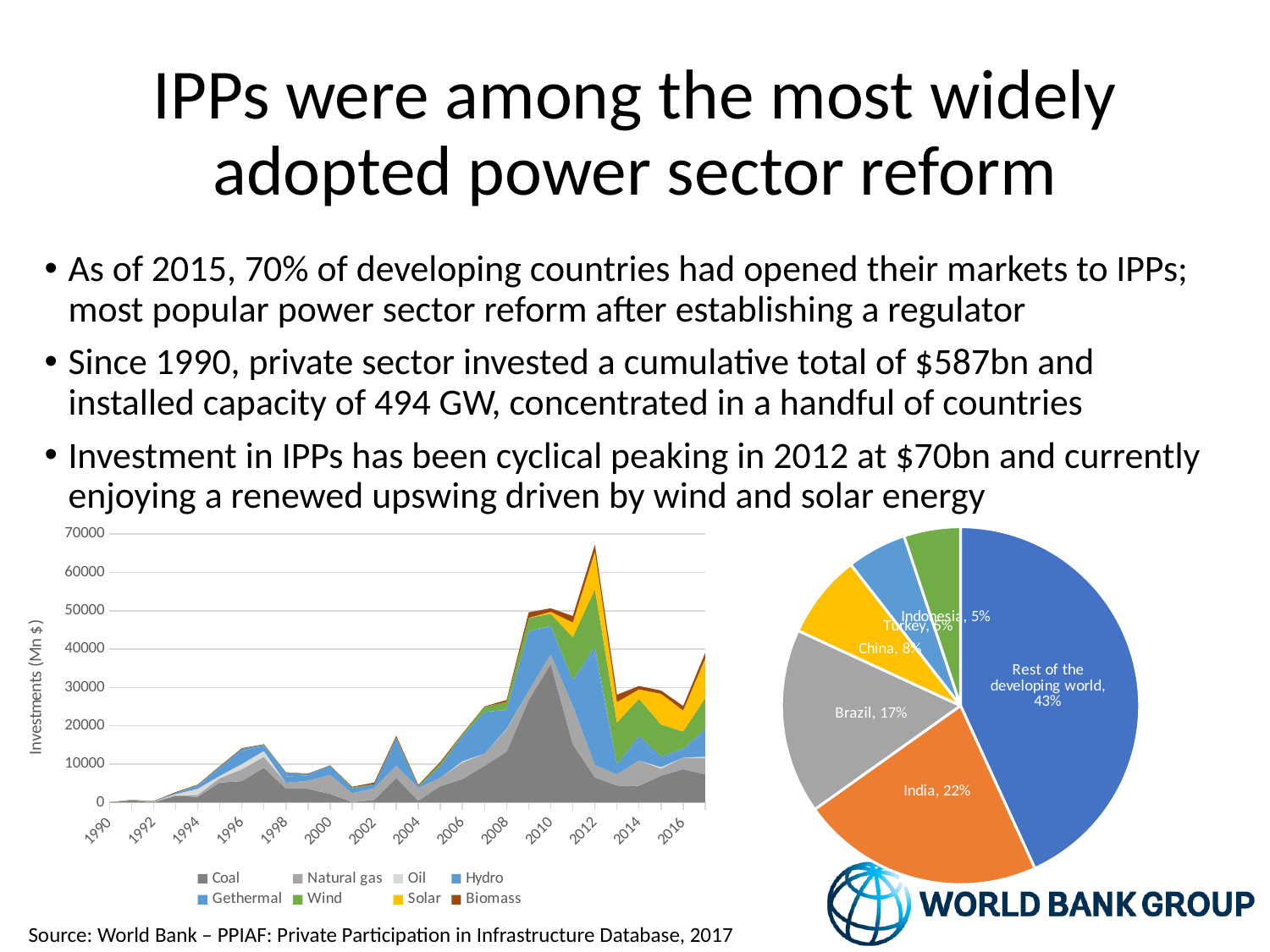

# IPPs were among the most widely adopted power sector reform
As of 2015, 70% of developing countries had opened their markets to IPPs; most popular power sector reform after establishing a regulator
Since 1990, private sector invested a cumulative total of $587bn and installed capacity of 494 GW, concentrated in a handful of countries
Investment in IPPs has been cyclical peaking in 2012 at $70bn and currently enjoying a renewed upswing driven by wind and solar energy

### Chart

| Category | Coal | Natural gas | Oil | Hydro | Gethermal | Wind | Solar | Biomass |
|---|---|---|---|---|---|---|---|---|
| 1990 | 0.0 | 0.0 | 0.0 | 68.0 | 0.0 | 0.0 | 0.0 | 0.0 |
| 1991 | 613.6 | 0.0 | 0.0 | 0.0 | 0.0 | 0.0 | 0.0 | 0.0 |
| 1992 | 11.0 | 297.0 | 0.0 | 64.2 | 0.0 | 0.0 | 0.0 | 0.0 |
| 1993 | 1709.7 | 175.0 | 282.0 | 88.74000000000001 | 273.0 | 0.0 | 0.0 | 171.3 |
| 1994 | 1488.8 | 496.0 | 1602.6 | 662.0 | 337.0 | 12.3 | 0.0 | 77.5 |
| 1995 | 5201.67 | 1144.2 | 621.1 | 1846.1 | 527.0 | 28.5 | 0.0 | 104.8 |
| 1996 | 5562.7 | 3114.9 | 1358.9 | 3459.3 | 504.0 | 9.3 | 0.0 | 161.2 |
| 1997 | 9060.2 | 2855.0 | 1524.0 | 1108.6 | 514.7 | 90.0 | 0.0 | 51.0 |
| 1998 | 3633.9 | 1488.0 | 0.0 | 1623.0 | 1085.0 | 39.5 | 0.0 | 0.0 |
| 1999 | 3565.0 | 2100.4 | 0.0 | 1405.3 | 324.0 | 0.0 | 0.0 | 125.0 |
| 2000 | 2220.3 | 5041.7 | 0.0 | 2412.8799999999997 | 0.0 | 0.0 | 0.0 | 0.0 |
| 2001 | 101.0 | 2309.9 | 0.0 | 1313.3999999999996 | 0.0 | 241.55 | 0.0 | 150.3 |
| 2002 | 684.04 | 3051.0 | 0.0 | 1017.9300000000001 | 0.0 | 16.84 | 0.0 | 429.9 |
| 2003 | 6365.5 | 3294.38 | 0.0 | 7168.94 | 0.0 | 177.83999999999997 | 5.3 | 396.09 |
| 2004 | 472.64 | 3346.75 | 0.0 | 314.49 | 0.0 | 204.28 | 0.0 | 241.0 |
| 2005 | 4277.2 | 2184.5 | 0.0 | 3052.34 | 0.0 | 743.53 | 0.0 | 351.0 |
| 2006 | 6080.78 | 4335.65 | 347.1 | 6643.49 | 51.6 | 361.24 | 0.0 | 163.08 |
| 2007 | 9578.3 | 3153.5 | 0.0 | 10872.800000000001 | 0.0 | 1360.5 | 0.0 | 99.63 |
| 2008 | 13222.8 | 5785.4 | 196.0 | 4948.34 | 125.0 | 1976.57 | 5.86 | 480.3 |
| 2009 | 26718.600000000002 | 2468.9700000000003 | 0.0 | 15517.4 | 0.0 | 3415.8999999999996 | 28.11 | 1457.8 |
| 2010 | 36106.659999999996 | 2505.151 | 0.0 | 7168.0560000000005 | 370.0 | 3089.46 | 516.72 | 895.13 |
| 2011 | 15191.959999999997 | 10120.462 | 0.0 | 6538.19 | 109.0 | 11156.550000000001 | 3839.609999999999 | 1684.7099999999996 |
| 2012 | 6504.6 | 3298.2000000000003 | 0.0 | 29148.699999999997 | 1716.9 | 14997.91 | 9804.170000000002 | 1801.8300000000004 |
| 2013 | 4440.1 | 2910.67 | 0.0 | 2657.6 | 0.0 | 10867.0 | 5330.98 | 1913.4500000000003 |
| 2014 | 4363.0 | 6607.0 | 0.0 | 4902.6 | 1540.5 | 9620.33 | 2476.3599999999997 | 884.72 |
| 2015 | 7004.3 | 1793.1000000000001 | 432.4 | 1857.04 | 940.0 | 8303.590000000002 | 8023.735000000001 | 856.7800000000001 |
| 2016 | 8683.4 | 3026.3199999999997 | 0.0 | 2195.17 | 180.0 | 4412.099999999999 | 5537.271 | 1133.81 |
| 2017 | 7348.0 | 4170.299999999999 | 412.0 | 6487.599999999999 | 832.5 | 8073.3200000000015 | 10289.240000000002 | 1439.9400000000003 |

[unsupported chart]

13
Source: World Bank – PPIAF: Private Participation in Infrastructure Database, 2017